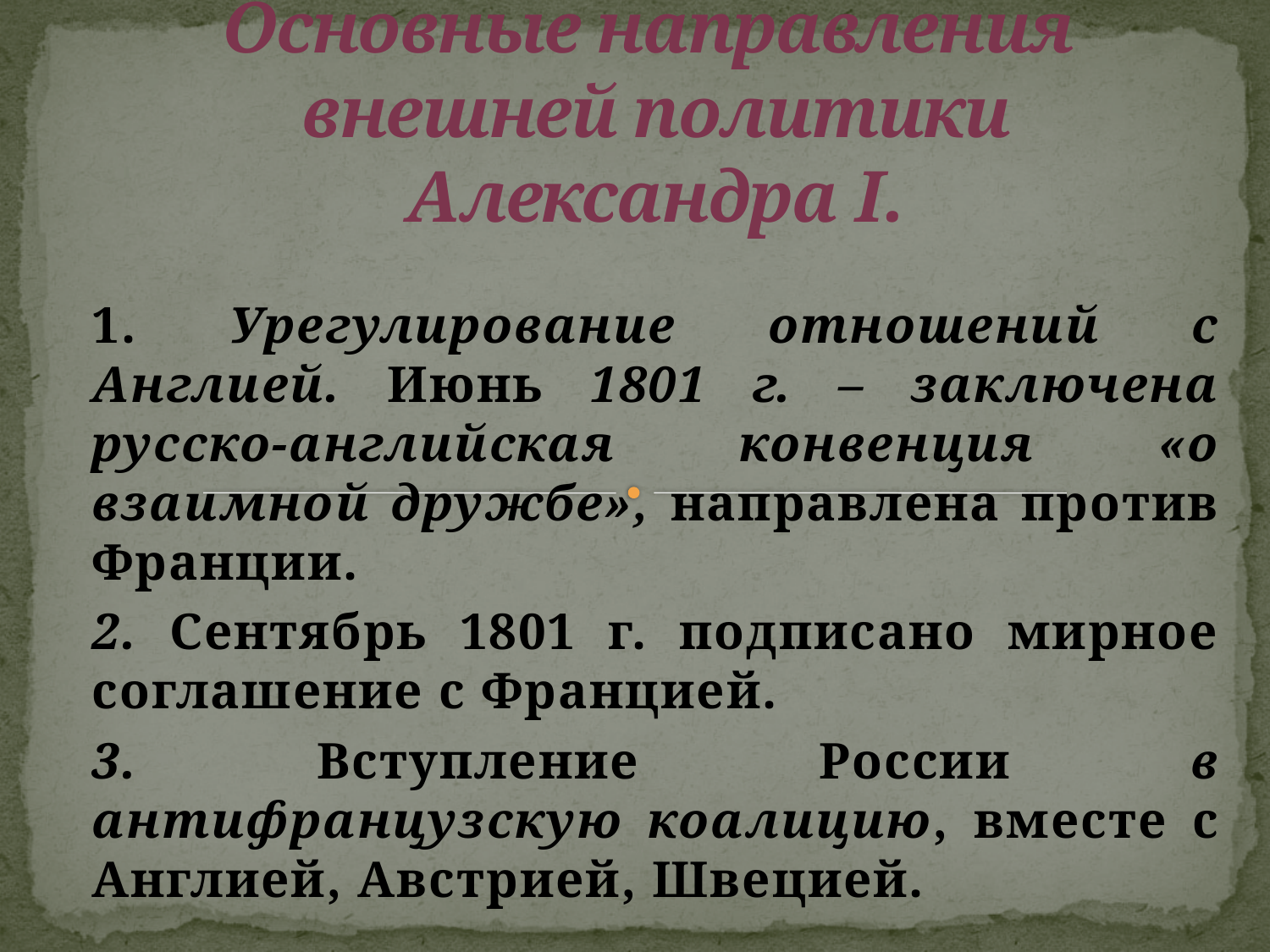

# Основные направления  внешней политики Александра I.
1. Урегулирование отношений с Англией. Июнь 1801 г. – заключена русско-английская конвенция «о взаимной дружбе», направлена против Франции.
2. Сентябрь 1801 г. подписано мирное соглашение с Францией.
3. Вступление России в антифранцузскую коалицию, вместе с Англией, Австрией, Швецией.